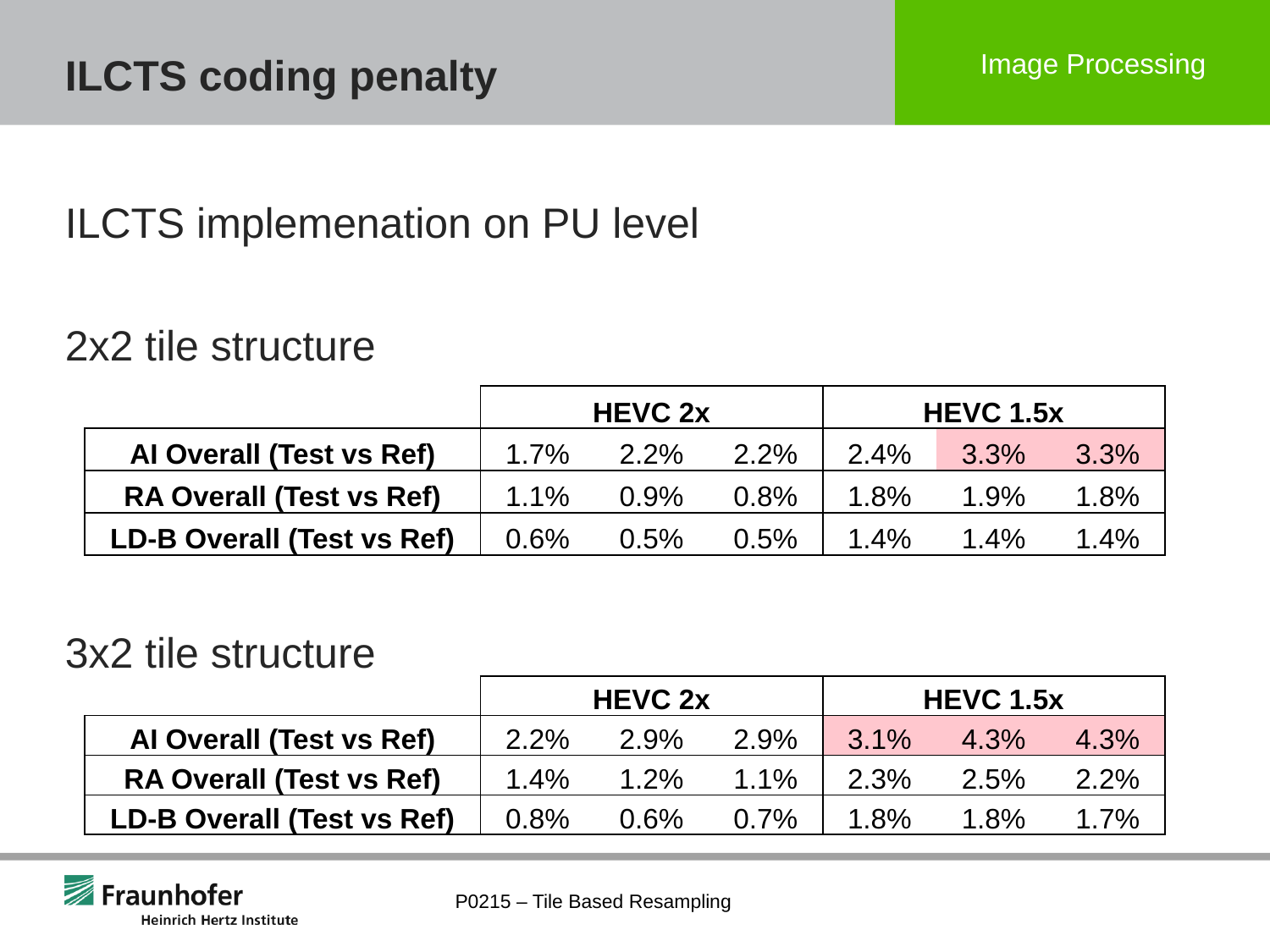

# ILCTS coding penalty
ILCTS implemenation on PU level

2x2 tile structure

3x2 tile structure

|  | HEVC 2x |  |  | HEVC 1.5x |  |  |
| --- | --- | --- | --- | --- | --- | --- |
| AI Overall (Test vs Ref) | 1.7% | 2.2% | 2.2% | 2.4% | 3.3% | 3.3% |
| RA Overall (Test vs Ref) | 1.1% | 0.9% | 0.8% | 1.8% | 1.9% | 1.8% |
| LD-B Overall (Test vs Ref) | 0.6% | 0.5% | 0.5% | 1.4% | 1.4% | 1.4% |
|  | HEVC 2x |  |  | HEVC 1.5x |  |  |
| --- | --- | --- | --- | --- | --- | --- |
| AI Overall (Test vs Ref) | 2.2% | 2.9% | 2.9% | 3.1% | 4.3% | 4.3% |
| RA Overall (Test vs Ref) | 1.4% | 1.2% | 1.1% | 2.3% | 2.5% | 2.2% |
| LD-B Overall (Test vs Ref) | 0.8% | 0.6% | 0.7% | 1.8% | 1.8% | 1.7% |
P0215 – Tile Based Resampling